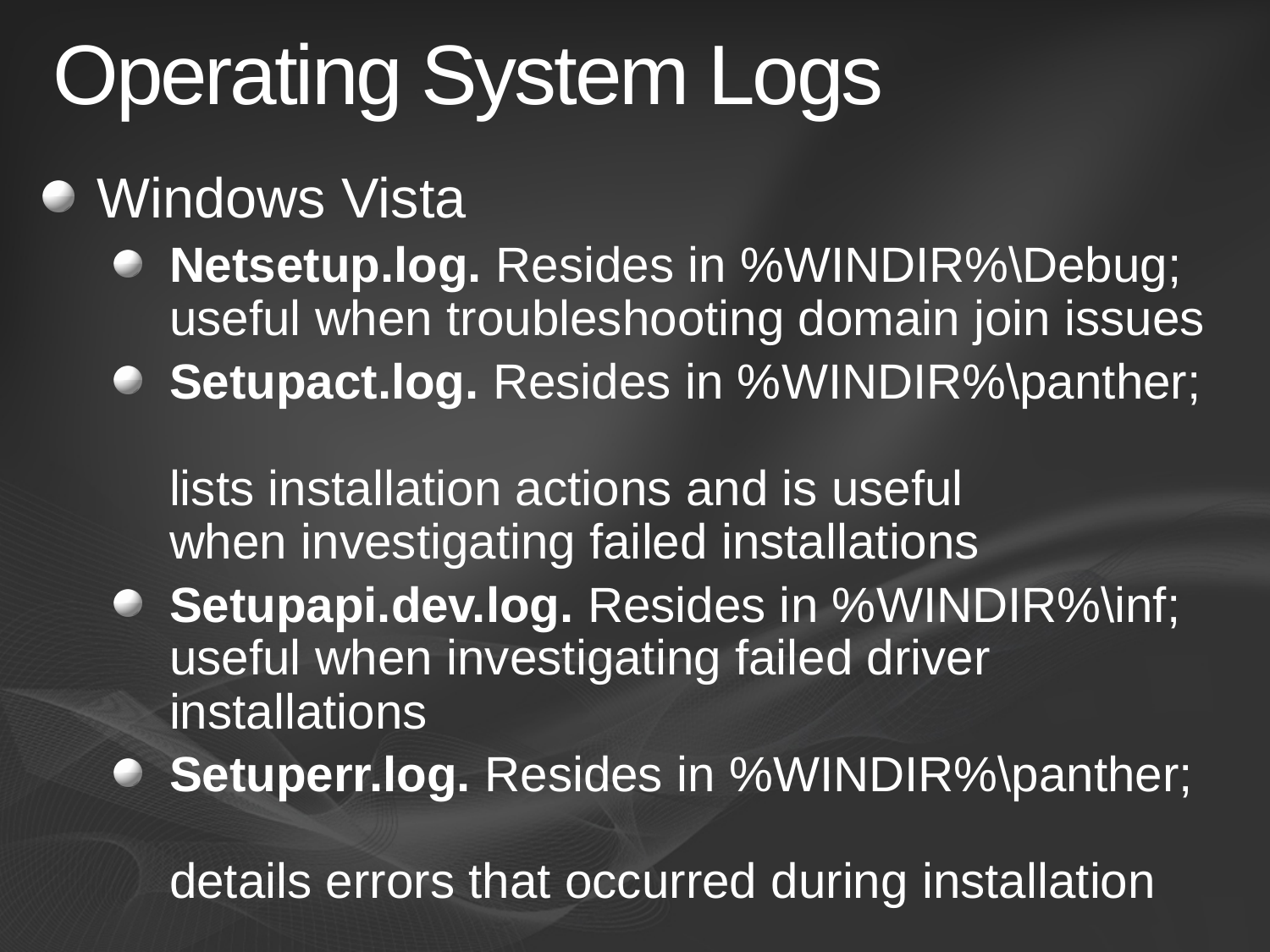

# Operating System Logs
Windows Vista
Netsetup.log. Resides in %WinDir%\Debug; useful when troubleshooting domain join issues
Setupact.log. Resides in %WinDir%\panther;
lists installation actions and is useful
when investigating failed installations
Setupapi.dev.log. Resides in %WinDir%\inf;
useful when investigating failed driver installations
Setuperr.log. Resides in %WinDir%\panther;
details errors that occurred during installation